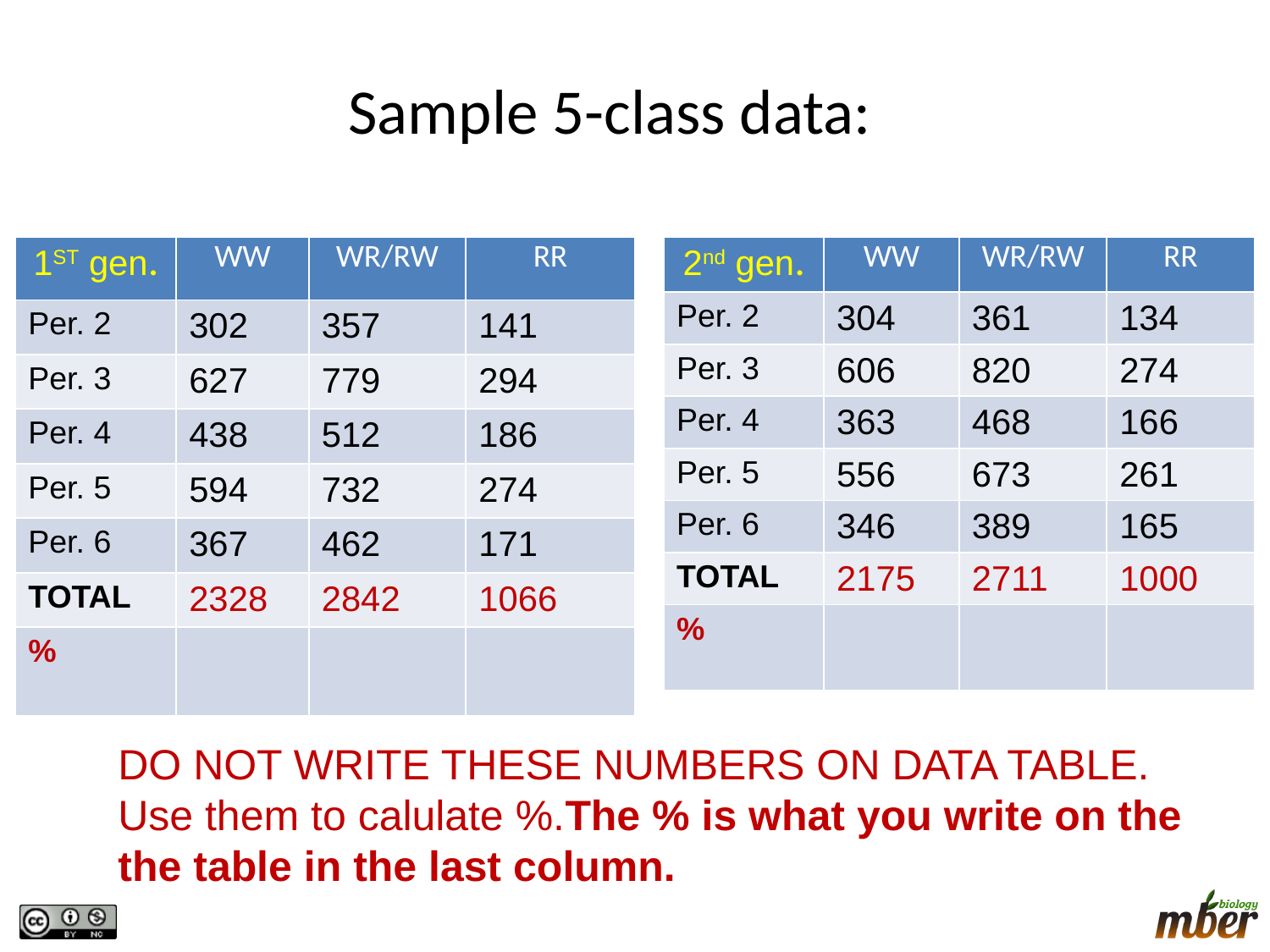

Sample 5-class data:
| 2nd gen. | WW | WR/RW | RR |
| --- | --- | --- | --- |
| Per. 2 | 304 | 361 | 134 |
| Per. 3 | 606 | 820 | 274 |
| Per. 4 | 363 | 468 | 166 |
| Per. 5 | 556 | 673 | 261 |
| Per. 6 | 346 | 389 | 165 |
| TOTAL | 2175 | 2711 | 1000 |
| % |  |  |  |
| 1ST gen. | WW | WR/RW | RR |
| --- | --- | --- | --- |
| Per. 2 | 302 | 357 | 141 |
| Per. 3 | 627 | 779 | 294 |
| Per. 4 | 438 | 512 | 186 |
| Per. 5 | 594 | 732 | 274 |
| Per. 6 | 367 | 462 | 171 |
| TOTAL | 2328 | 2842 | 1066 |
| % |  |  |  |
DO NOT WRITE THESE NUMBERS ON DATA TABLE. Use them to calulate %.The % is what you write on the the table in the last column.